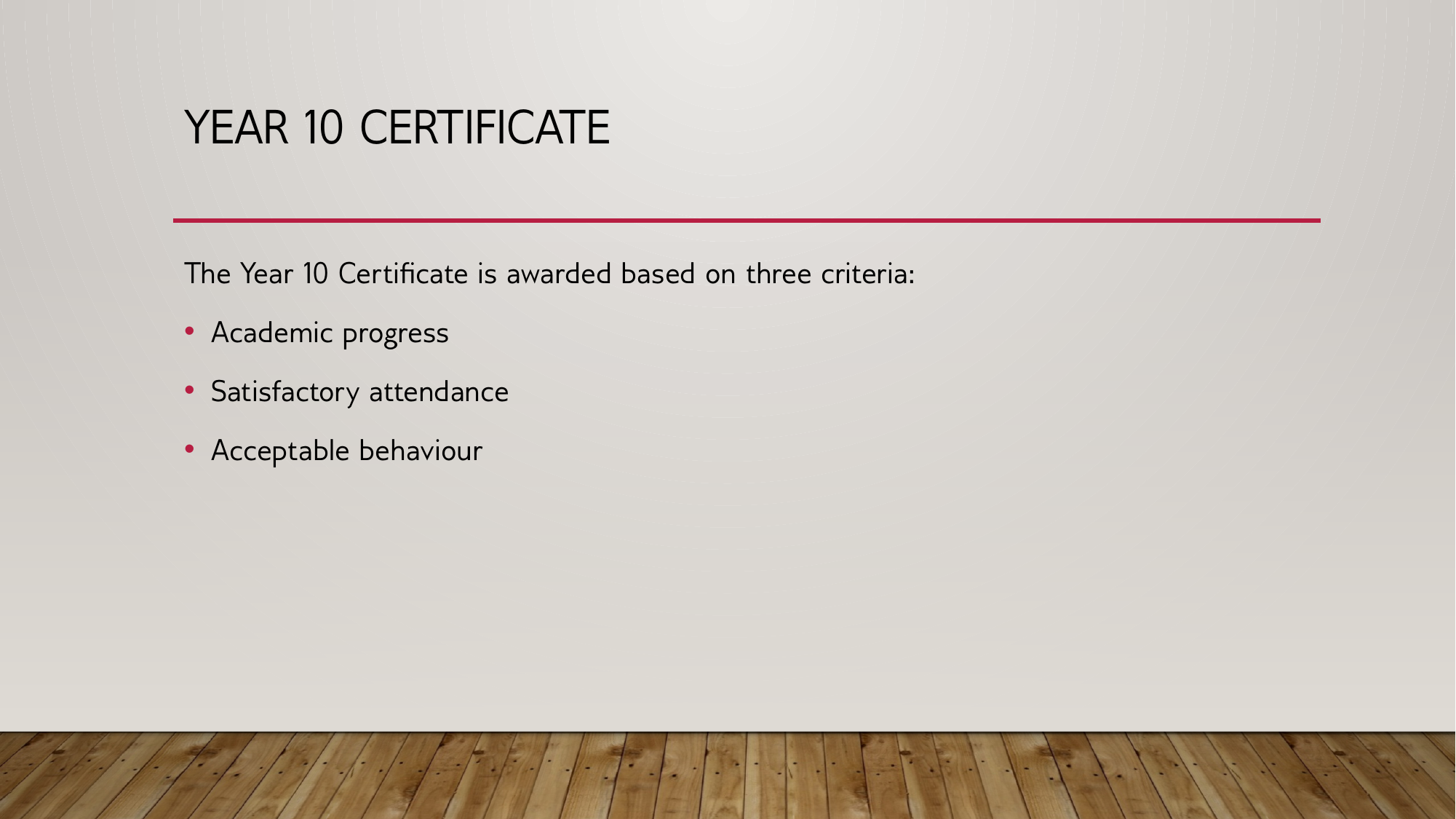

# Year 10 Certificate
The Year 10 Certificate is awarded based on three criteria:
Academic progress
Satisfactory attendance
Acceptable behaviour